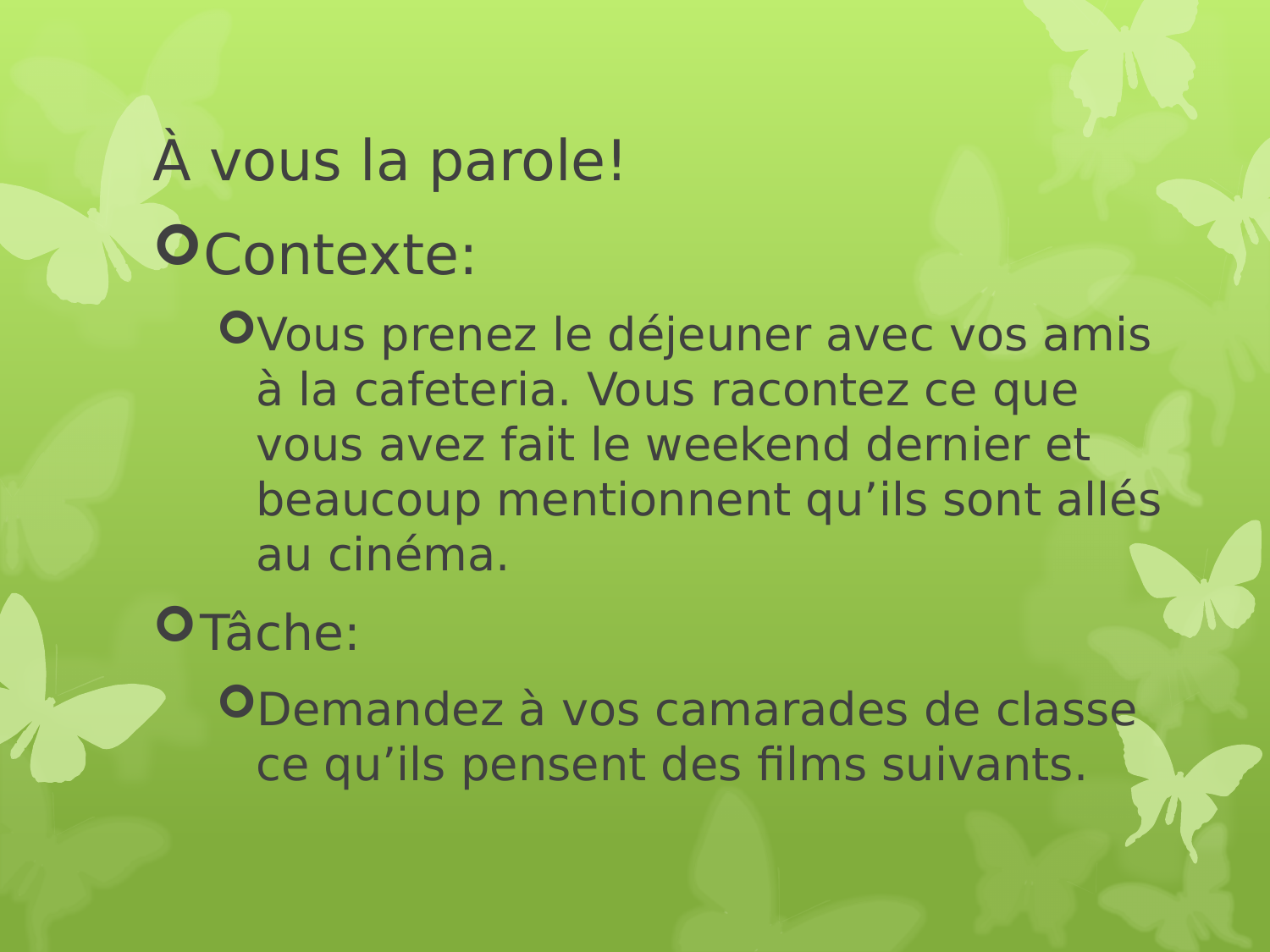

# À vous la parole!
Contexte:
Vous prenez le déjeuner avec vos amis à la cafeteria. Vous racontez ce que vous avez fait le weekend dernier et beaucoup mentionnent qu’ils sont allés au cinéma.
Tâche:
Demandez à vos camarades de classe ce qu’ils pensent des films suivants.